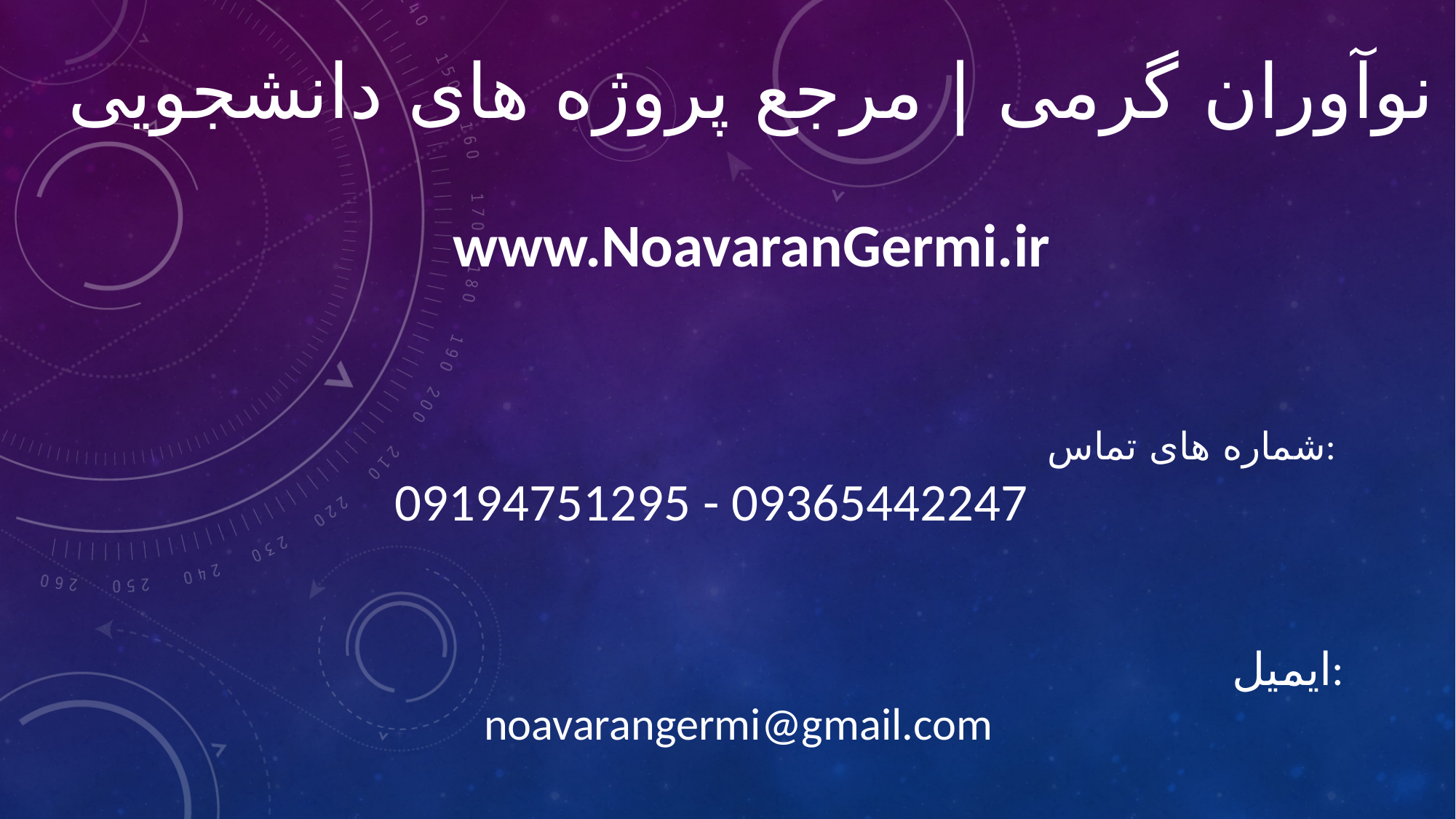

نوآوران گرمی | مرجع پروژه های دانشجویی

www.NoavaranGermi.ir

شماره های تماس:
                  09194751295 - 09365442247
 ایمیل:
                    noavarangermi@gmail.com